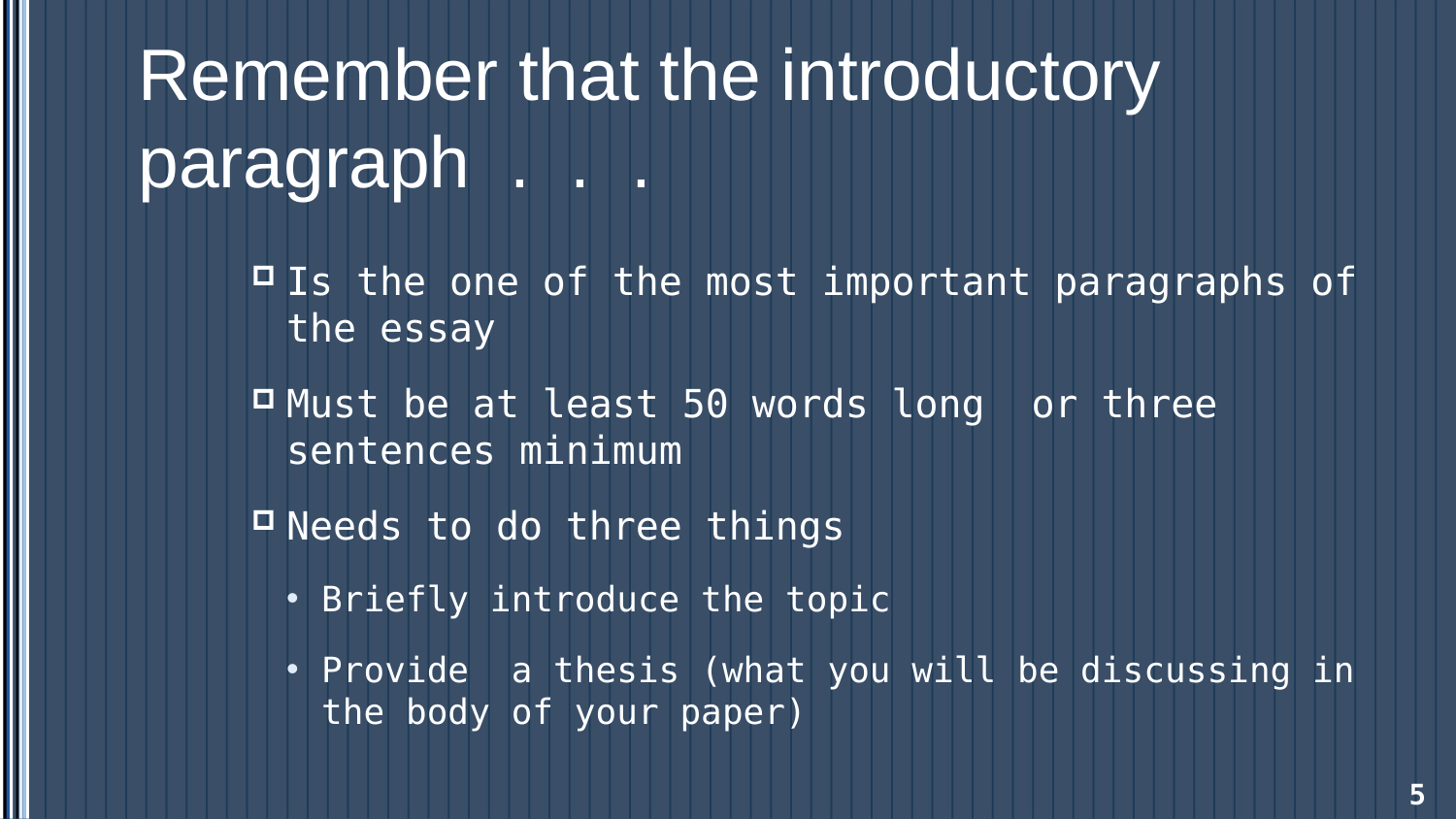

# Remember that the introductory paragraph  .  .  .
Is the one of the most important paragraphs of the essay
Must be at least 50 words long  or three sentences minimum
Needs to do three things
Briefly introduce the topic
Provide  a thesis (what you will be discussing in the body of your paper)

5